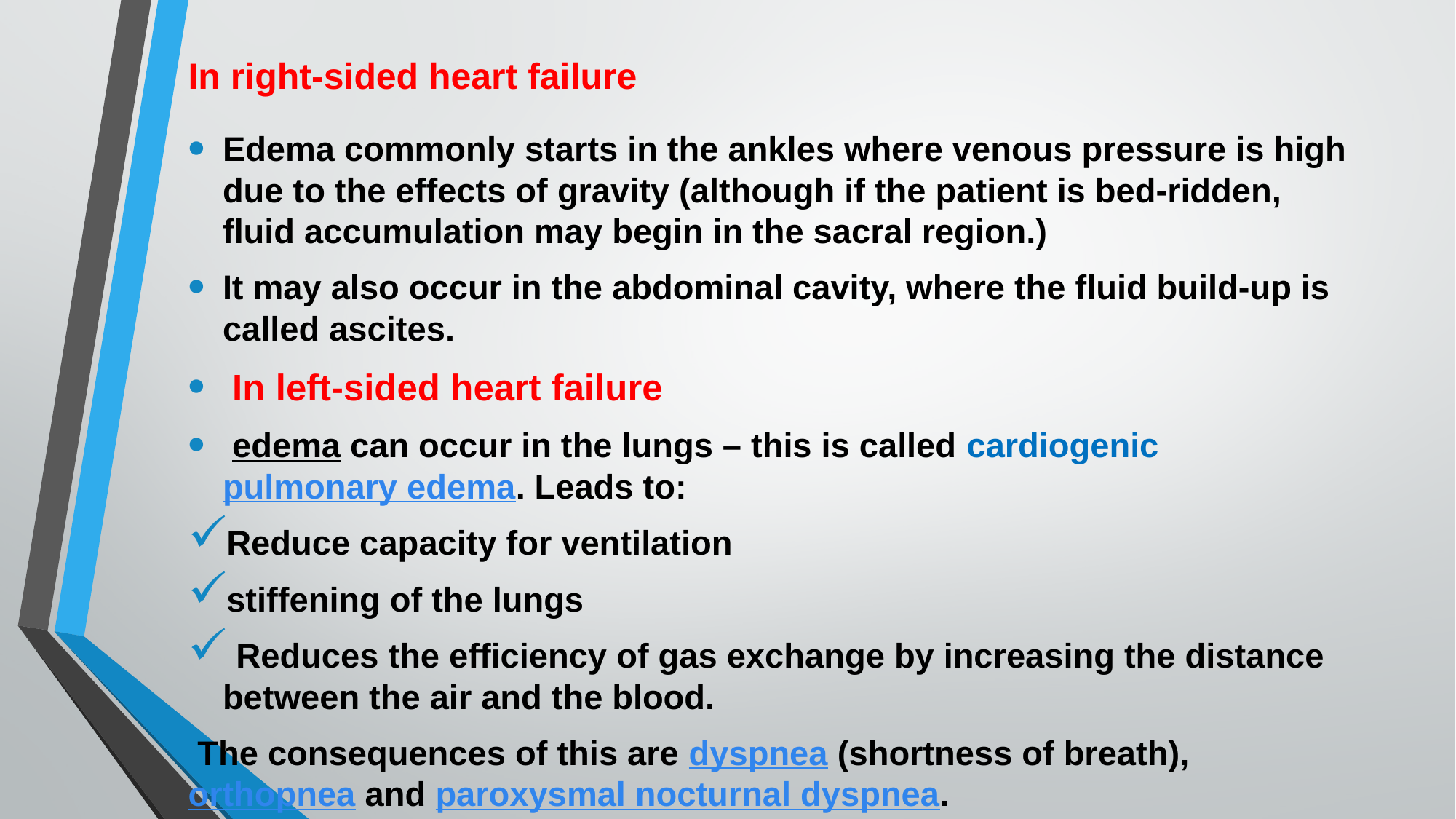

# In right-sided heart failure
Edema commonly starts in the ankles where venous pressure is high due to the effects of gravity (although if the patient is bed-ridden, fluid accumulation may begin in the sacral region.)
It may also occur in the abdominal cavity, where the fluid build-up is called ascites.
 In left-sided heart failure
 edema can occur in the lungs – this is called cardiogenic pulmonary edema. Leads to:
Reduce capacity for ventilation
stiffening of the lungs
 Reduces the efficiency of gas exchange by increasing the distance between the air and the blood.
 The consequences of this are dyspnea (shortness of breath), orthopnea and paroxysmal nocturnal dyspnea.